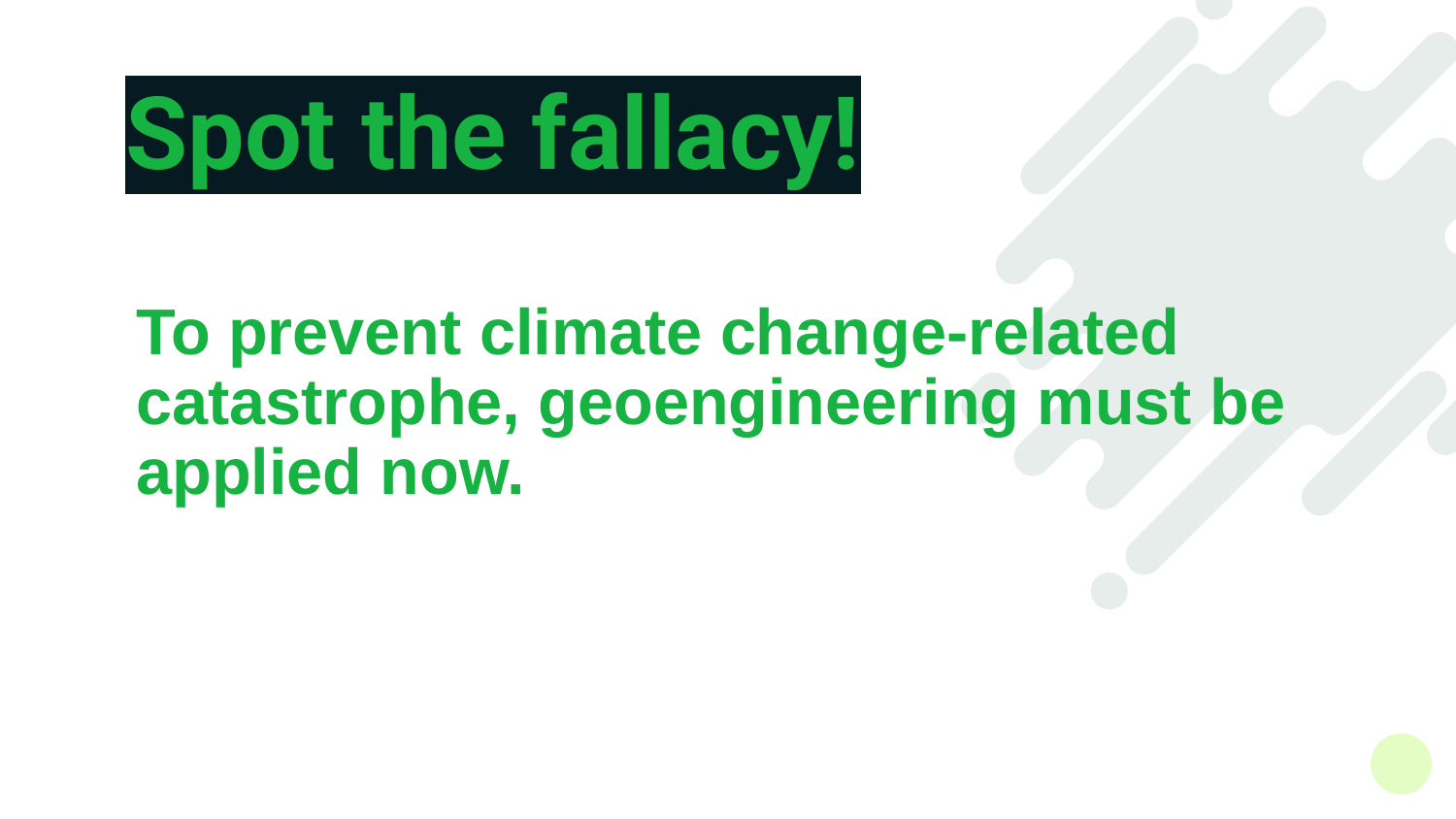

Spot the fallacy!
# Types of fallacy

To prevent climate change-related catastrophe, geoengineering must be applied now.